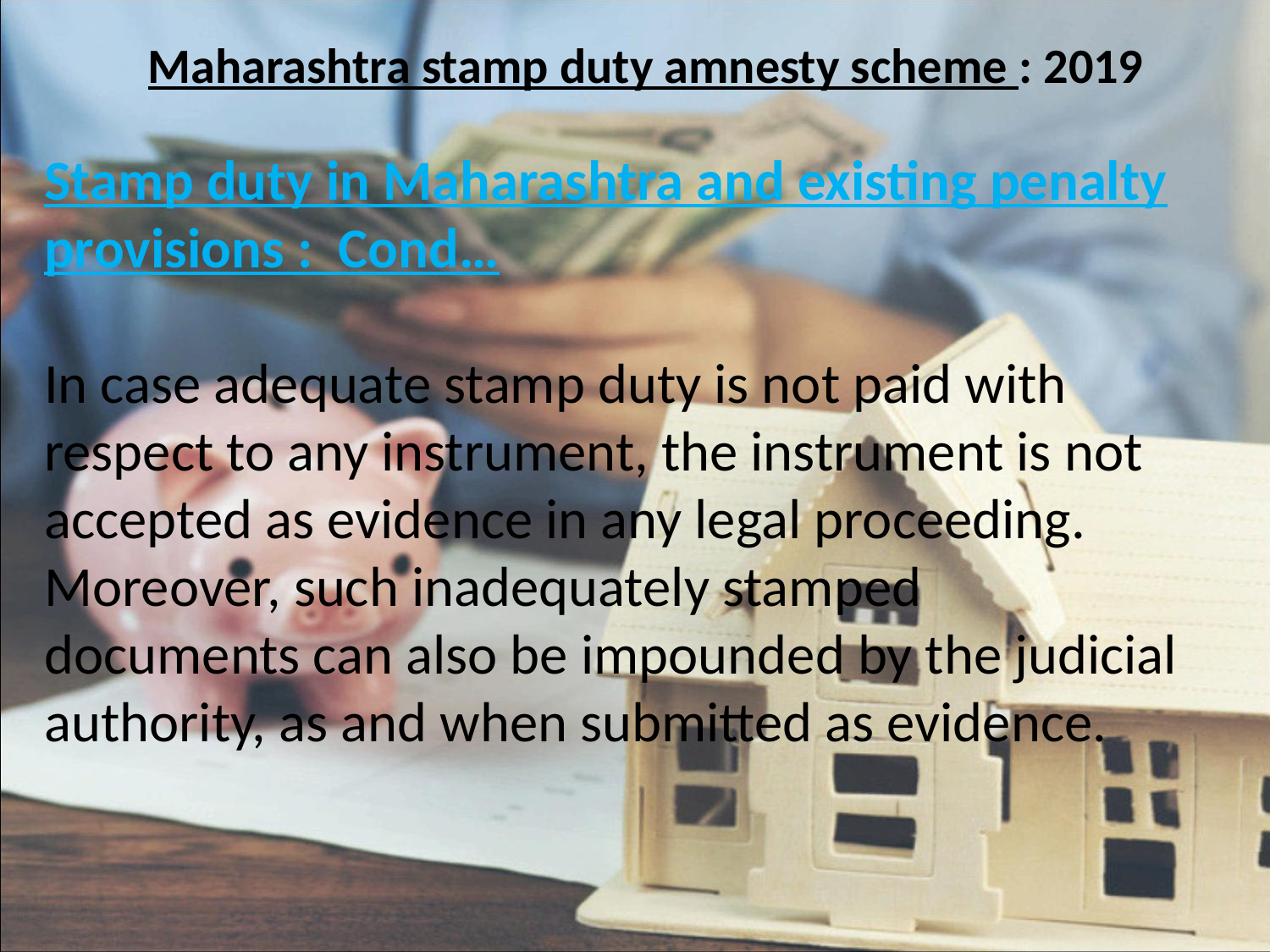

# Maharashtra stamp duty amnesty scheme : 2019
Stamp duty in Maharashtra and existing penalty provisions :  Cond…

In case adequate stamp duty is not paid with respect to any instrument, the instrument is not accepted as evidence in any legal proceeding. Moreover, such inadequately stamped documents can also be impounded by the judicial authority, as and when submitted as evidence.